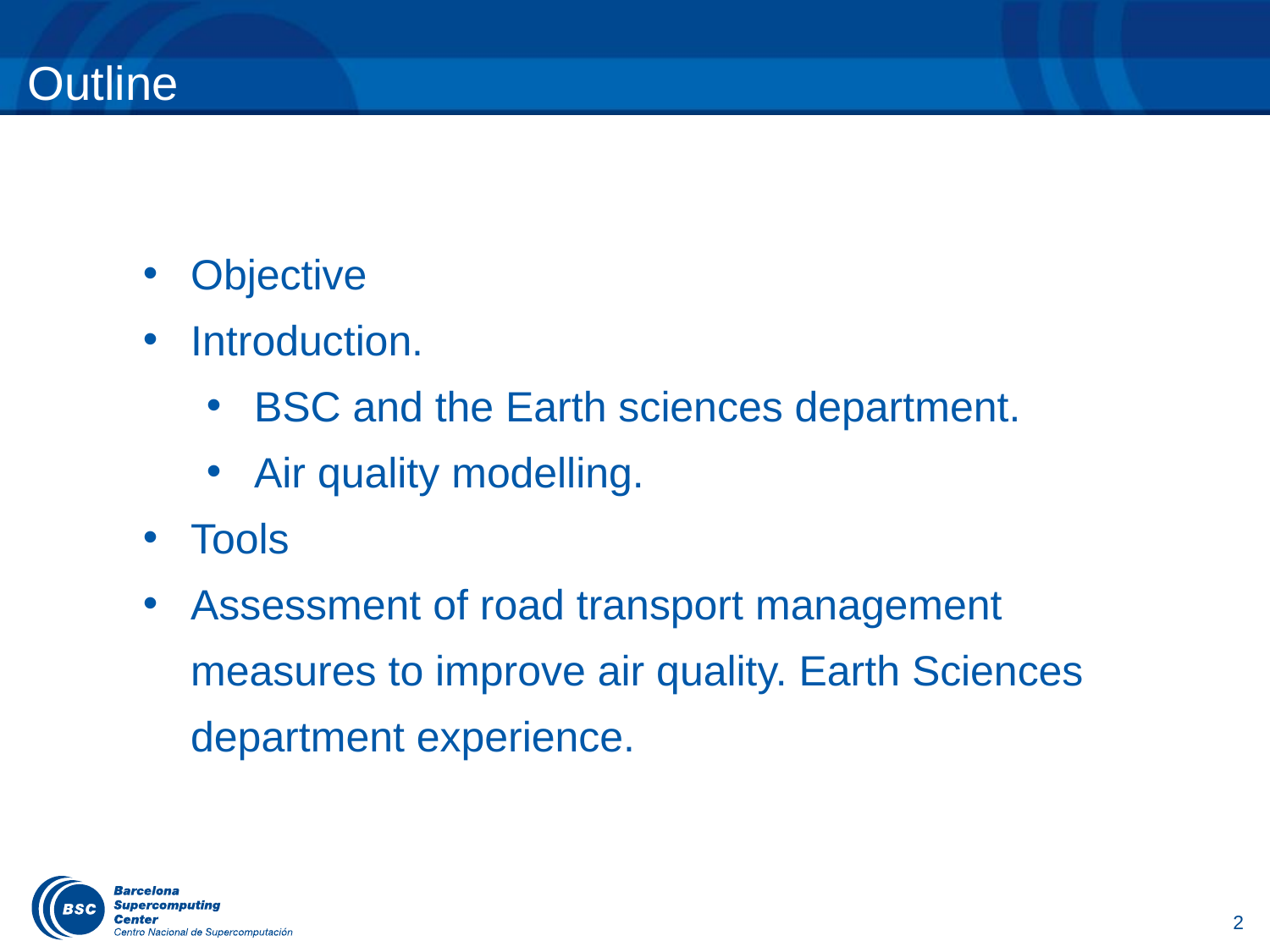

# Outline
Objective
Introduction.
BSC and the Earth sciences department.
Air quality modelling.
Tools
Assessment of road transport management measures to improve air quality. Earth Sciences department experience.
2